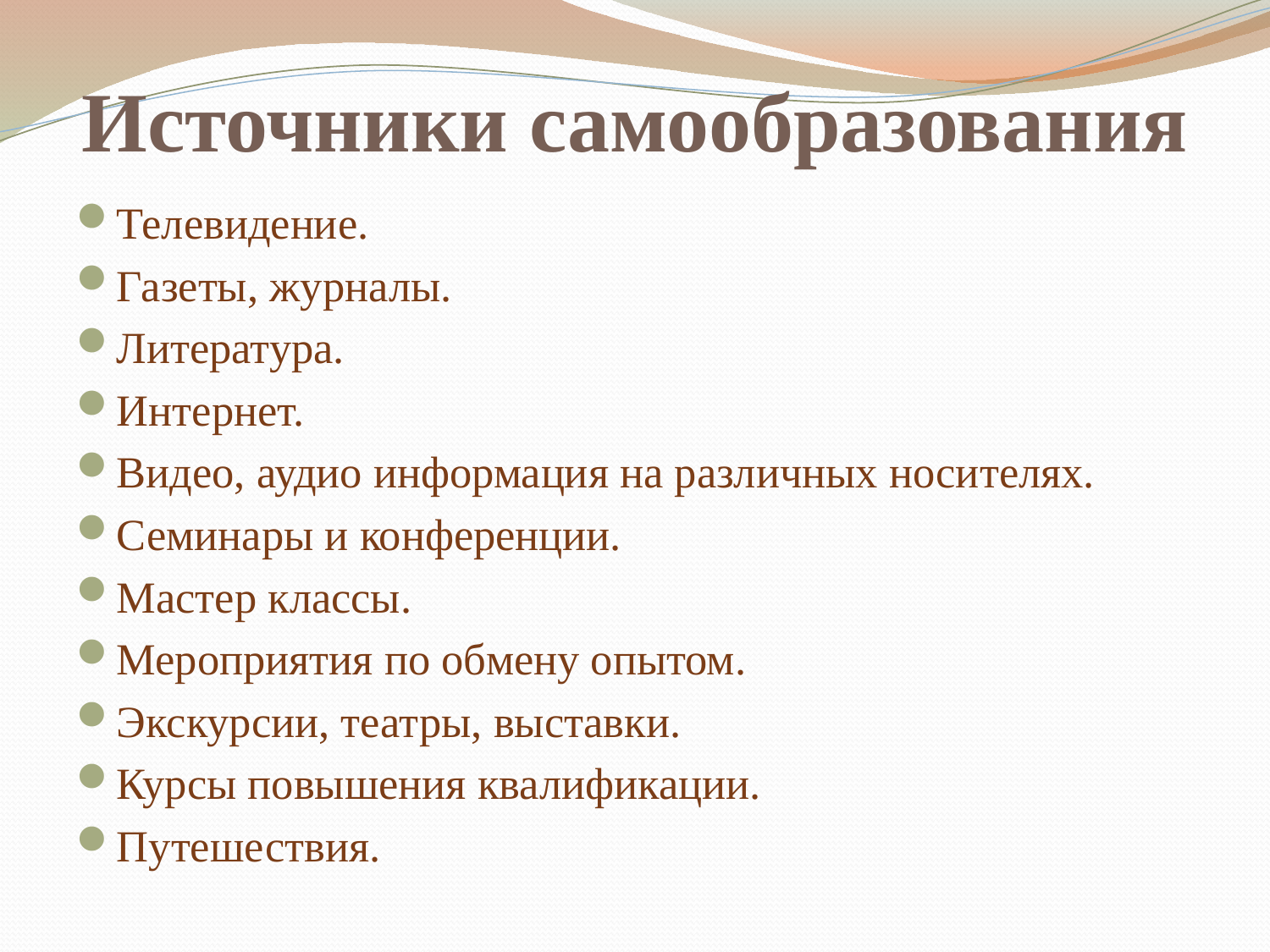

# Источники самообразования
Телевидение.
Газеты, журналы.
Литература.
Интернет.
Видео, аудио информация на различных носителях.
Семинары и конференции.
Мастер классы.
Мероприятия по обмену опытом.
Экскурсии, театры, выставки.
Курсы повышения квалификации.
Путешествия.